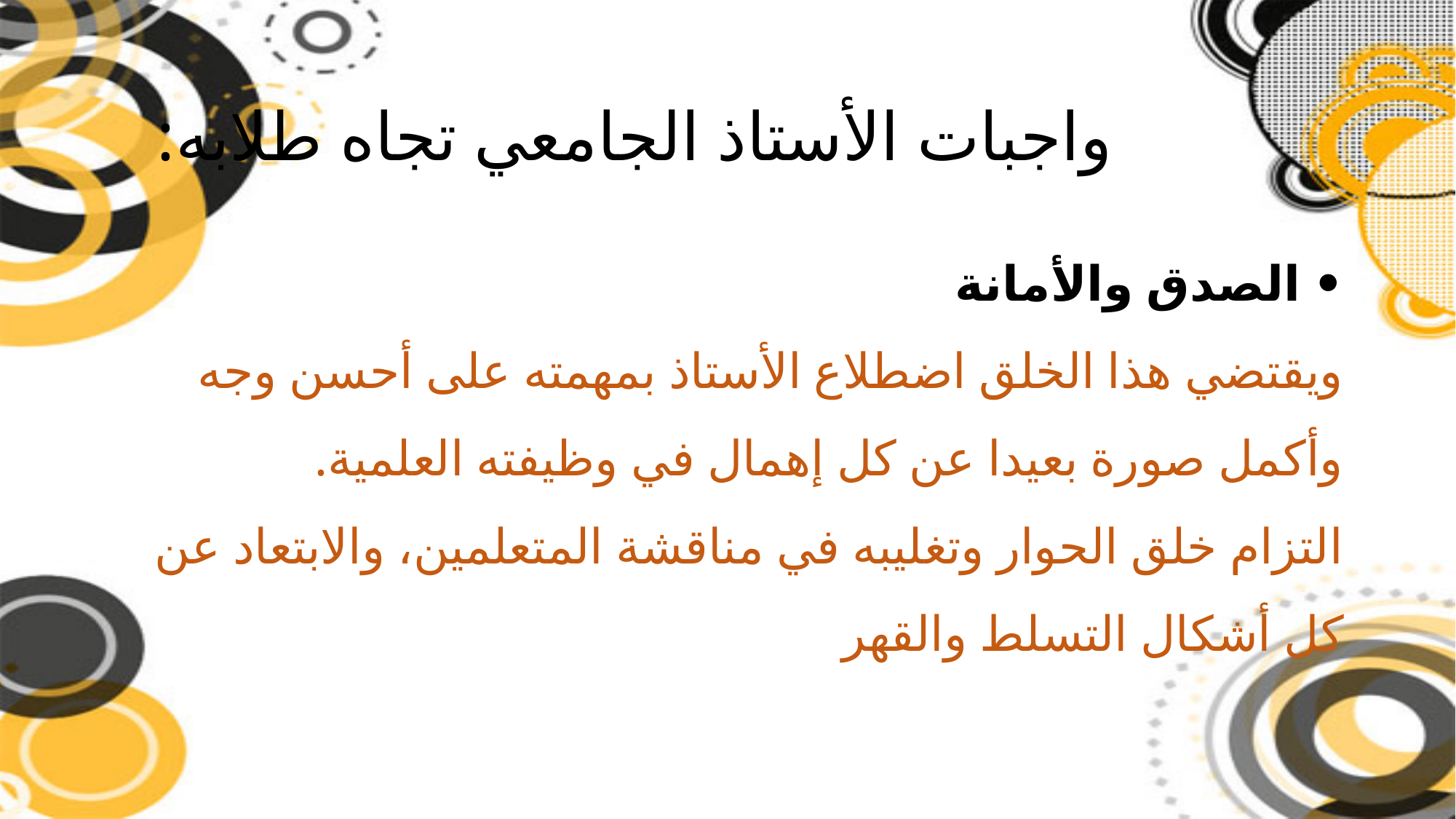

# واجبات الأستاذ الجامعي تجاه طلابه:
• الصدق والأمانة
ويقتضي هذا الخلق اضطلاع الأستاذ بمهمته على أحسن وجه وأكمل صورة بعيدا عن كل إهمال في وظيفته العلمية.
التزام خلق الحوار وتغليبه في مناقشة المتعلمين، والابتعاد عن كل أشكال التسلط والقهر